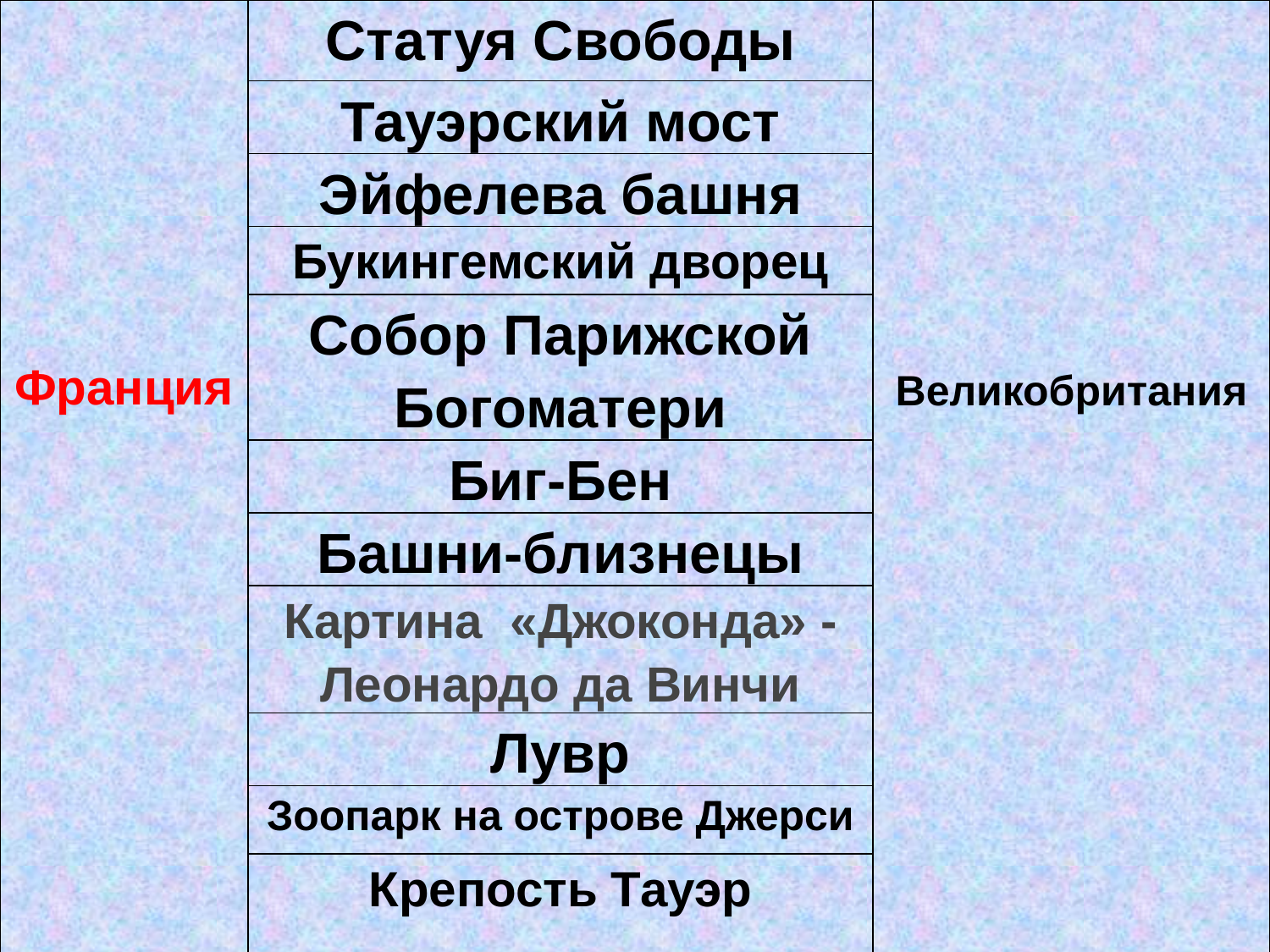

| Франция | Статуя Свободы | Великобритания |
| --- | --- | --- |
|  | Тауэрский мост |  |
|  | Эйфелева башня |  |
|  | Букингемский дворец |  |
|  | Собор Парижской Богоматери |  |
|  | Биг-Бен |  |
|  | Башни-близнецы |  |
|  | Картина «Джоконда» - Леонардо да Винчи |  |
|  | Лувр |  |
|  | Зоопарк на острове Джерси |  |
|  | Крепость Тауэр |  |
#